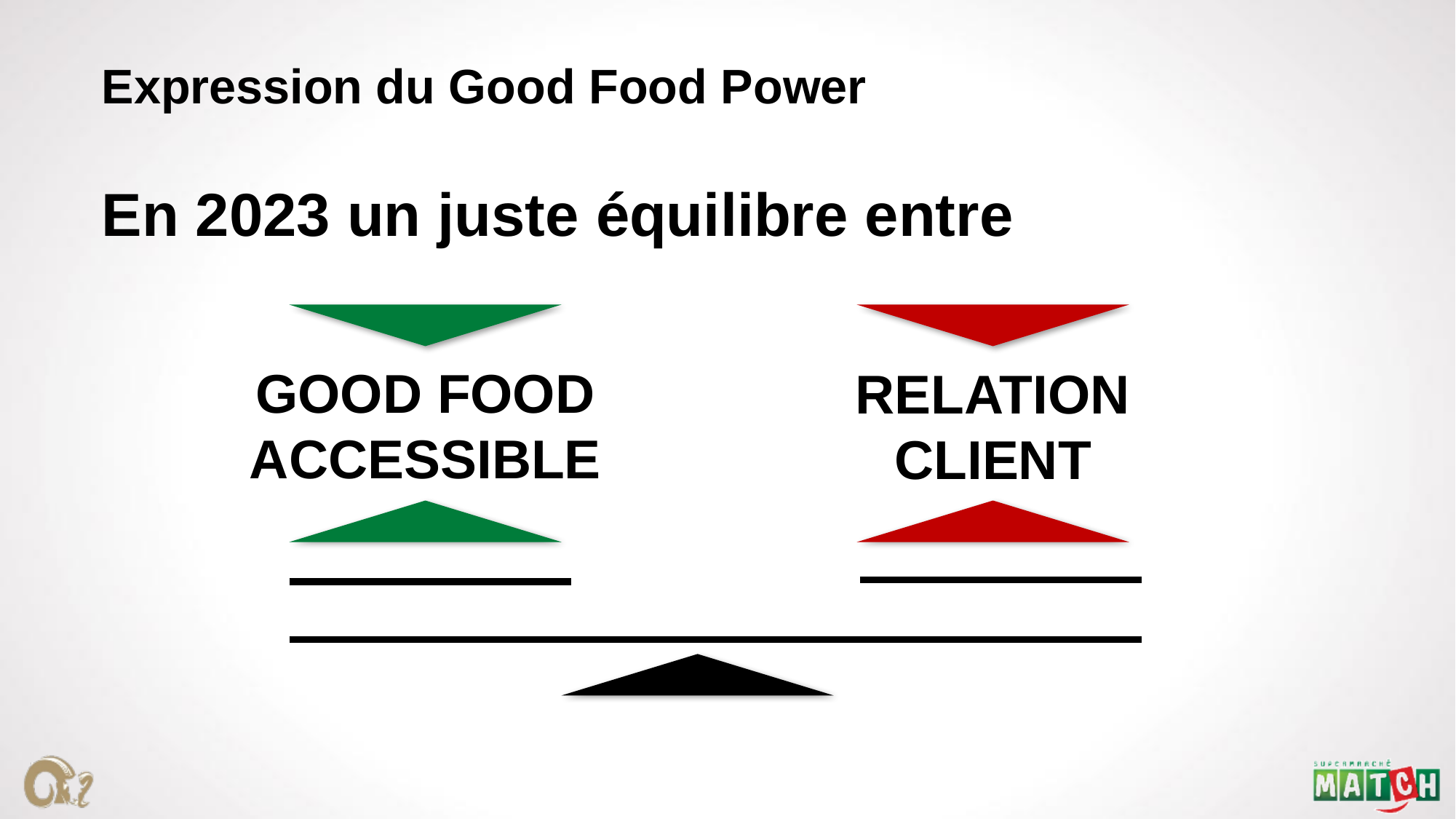

Expression du Good Food Power

En 2023 un juste équilibre entre

GOOD FOOD
ACCESSIBLE
RELATION CLIENT